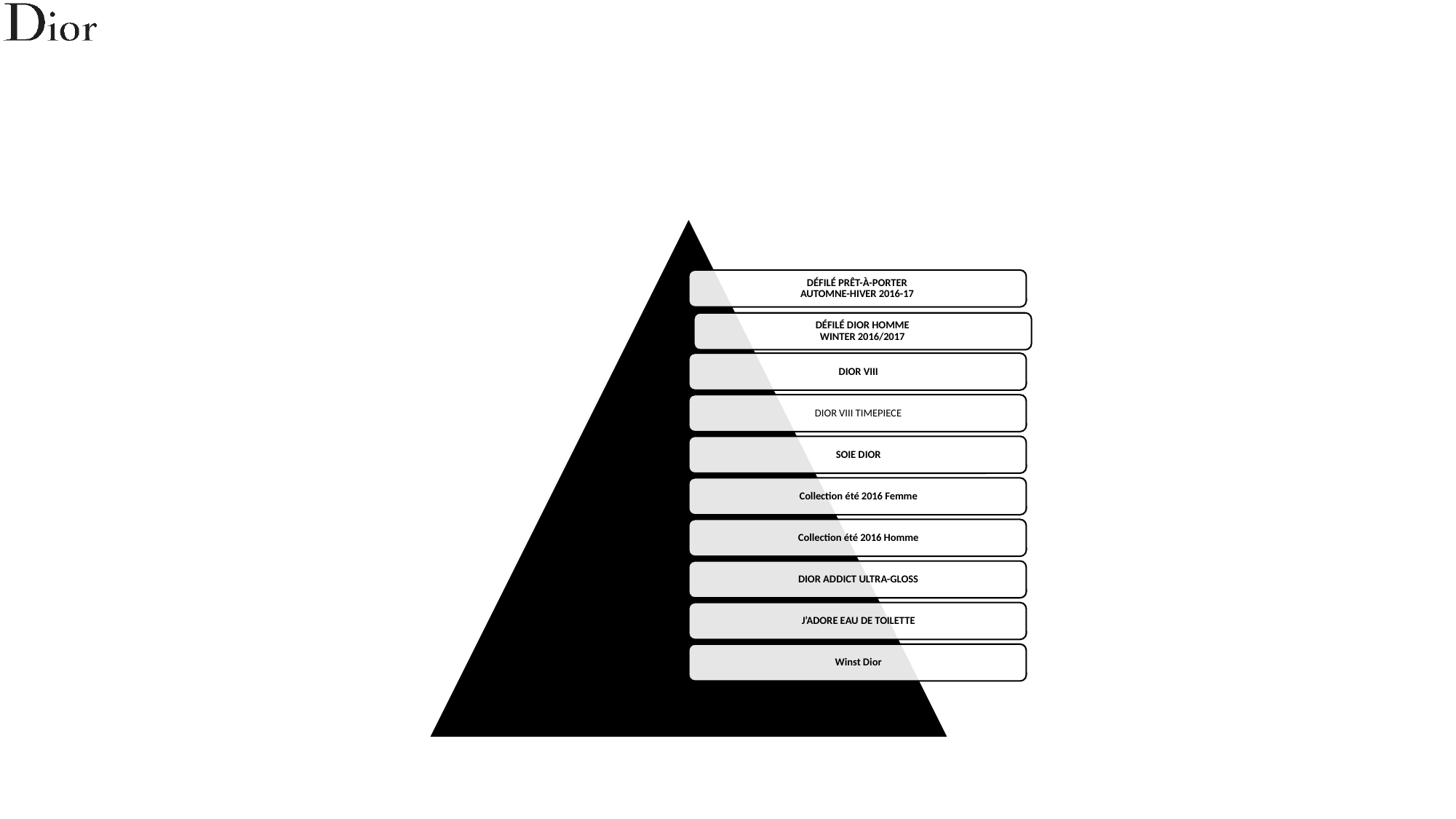

#
DÉFILÉ PRÊT-À-PORTER
AUTOMNE-HIVER 2016-17
DÉFILÉ DIOR HOMME
WINTER 2016/2017
DIOR VIII
DIOR VIII TIMEPIECE
SOIE DIOR
Collection été 2016 Femme
Collection été 2016 Homme
DIOR ADDICT ULTRA-GLOSS
J’ADORE EAU DE TOILETTE
Winst Dior